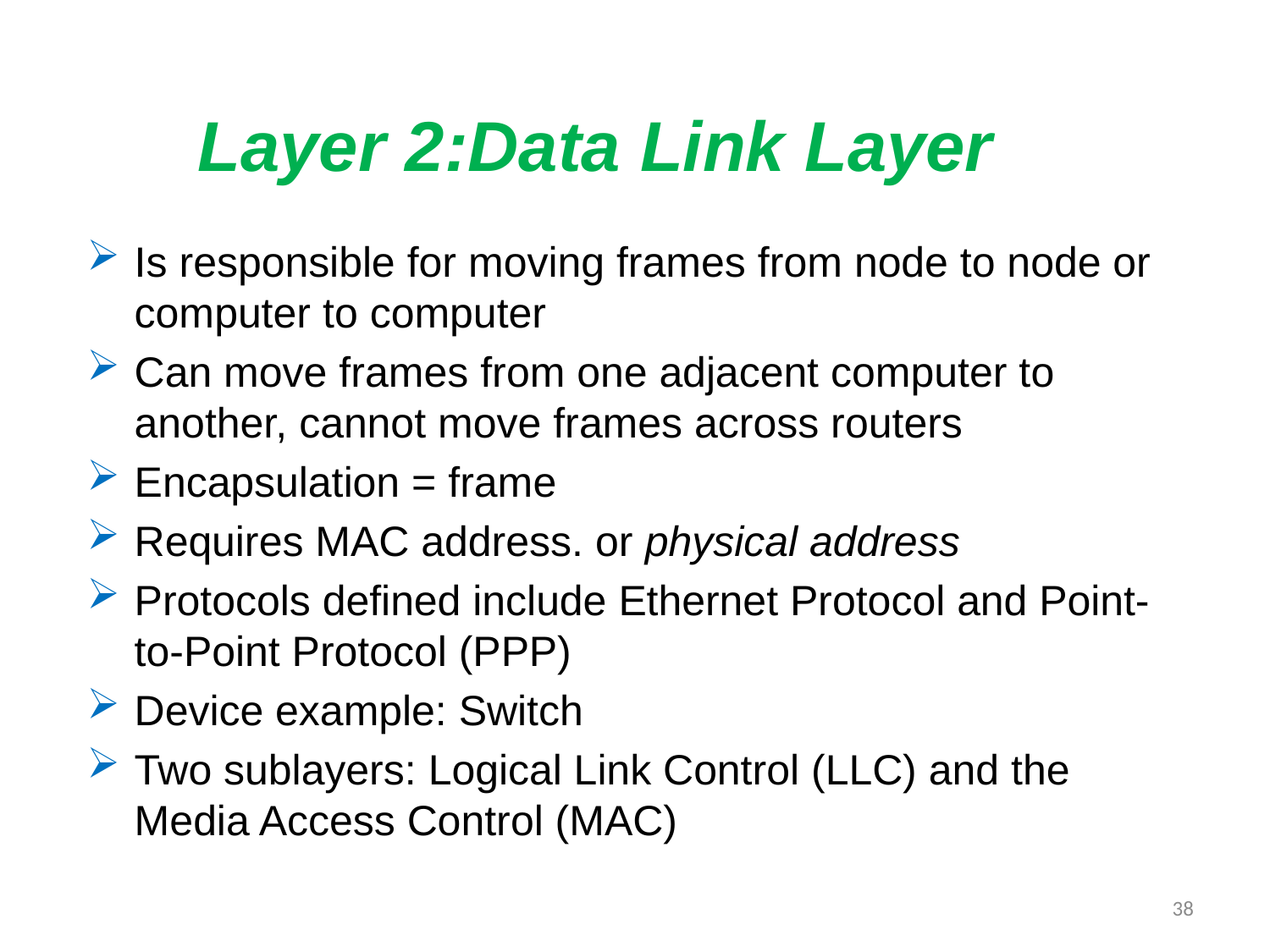

# Layer 2:Data Link Layer

Is responsible for moving frames from node to node or computer to computer
Can move frames from one adjacent computer to another, cannot move frames across routers
Encapsulation = frame
Requires MAC address. or physical address
Protocols defined include Ethernet Protocol and Point-to-Point Protocol (PPP)
Device example: Switch
Two sublayers: Logical Link Control (LLC) and the Media Access Control (MAC)

38